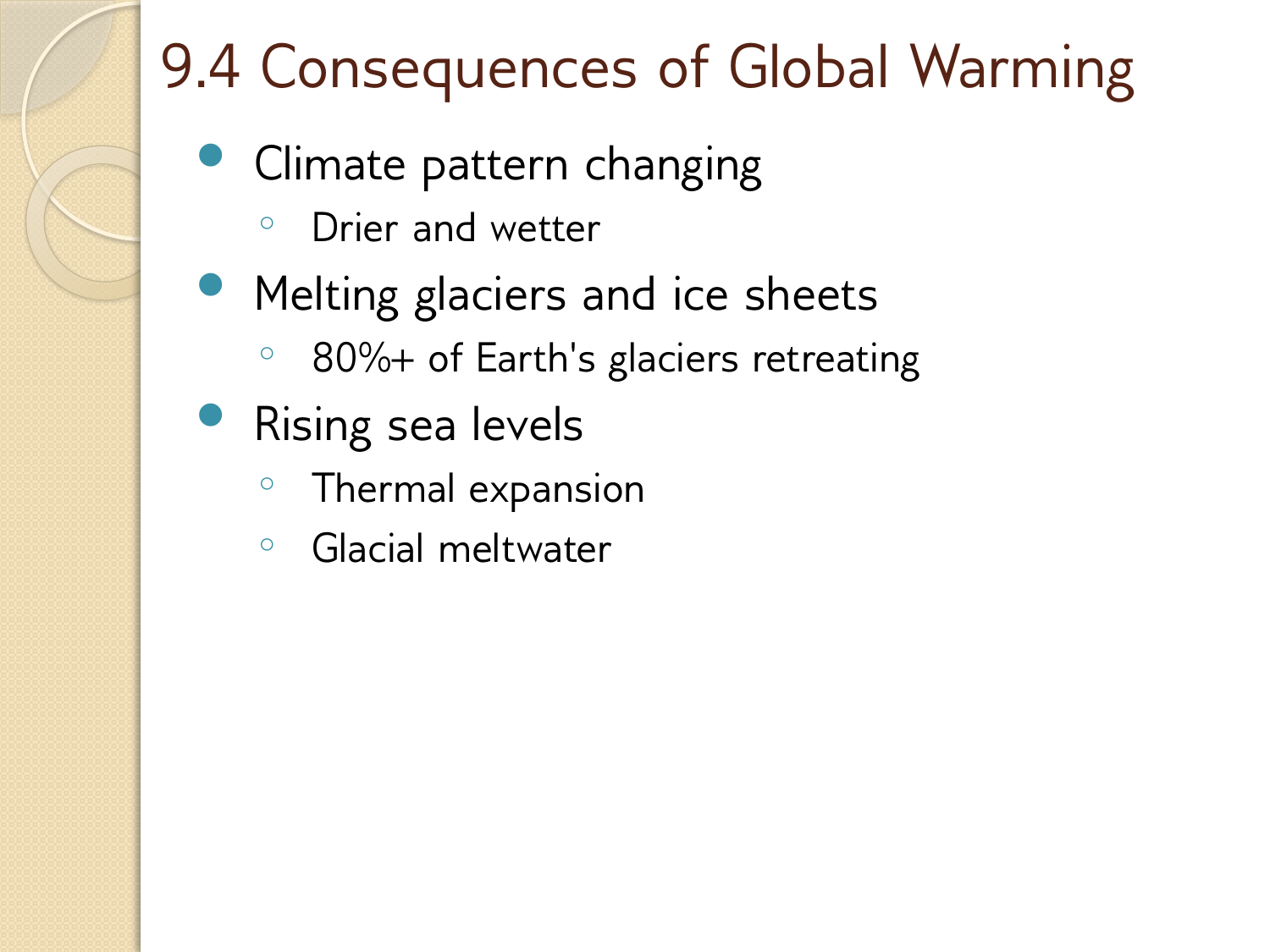

# 9.4 Consequences of Global Warming
Climate pattern changing
Drier and wetter
Melting glaciers and ice sheets
80%+ of Earth's glaciers retreating
Rising sea levels
Thermal expansion
Glacial meltwater